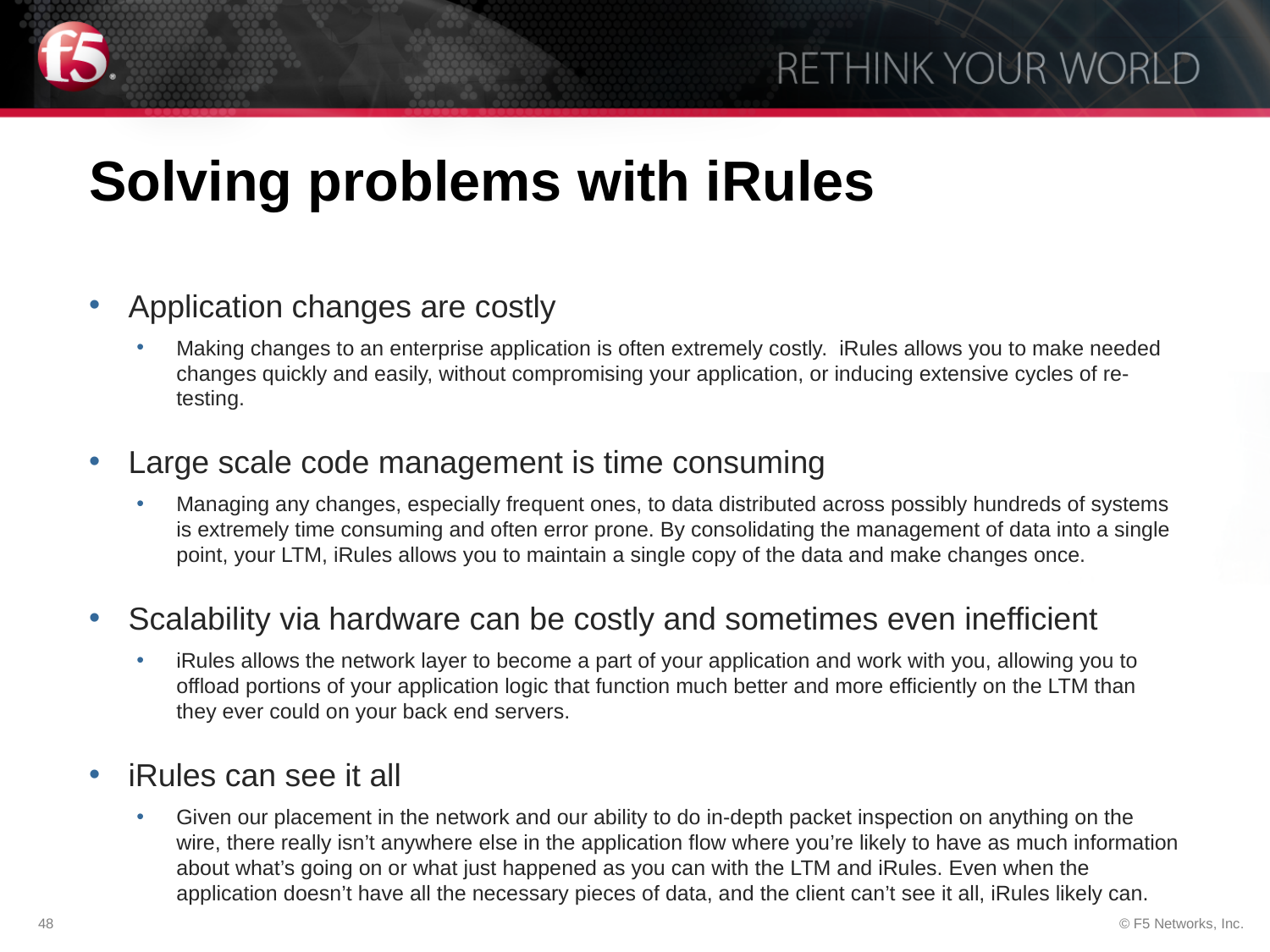

# Solving problems with iRules
Application changes are costly
Making changes to an enterprise application is often extremely costly.  iRules allows you to make needed changes quickly and easily, without compromising your application, or inducing extensive cycles of re-testing.
Large scale code management is time consuming
Managing any changes, especially frequent ones, to data distributed across possibly hundreds of systems is extremely time consuming and often error prone. By consolidating the management of data into a single point, your LTM, iRules allows you to maintain a single copy of the data and make changes once.
Scalability via hardware can be costly and sometimes even inefficient
iRules allows the network layer to become a part of your application and work with you, allowing you to offload portions of your application logic that function much better and more efficiently on the LTM than they ever could on your back end servers.
iRules can see it all
Given our placement in the network and our ability to do in-depth packet inspection on anything on the wire, there really isn’t anywhere else in the application flow where you’re likely to have as much information about what’s going on or what just happened as you can with the LTM and iRules. Even when the application doesn’t have all the necessary pieces of data, and the client can’t see it all, iRules likely can.